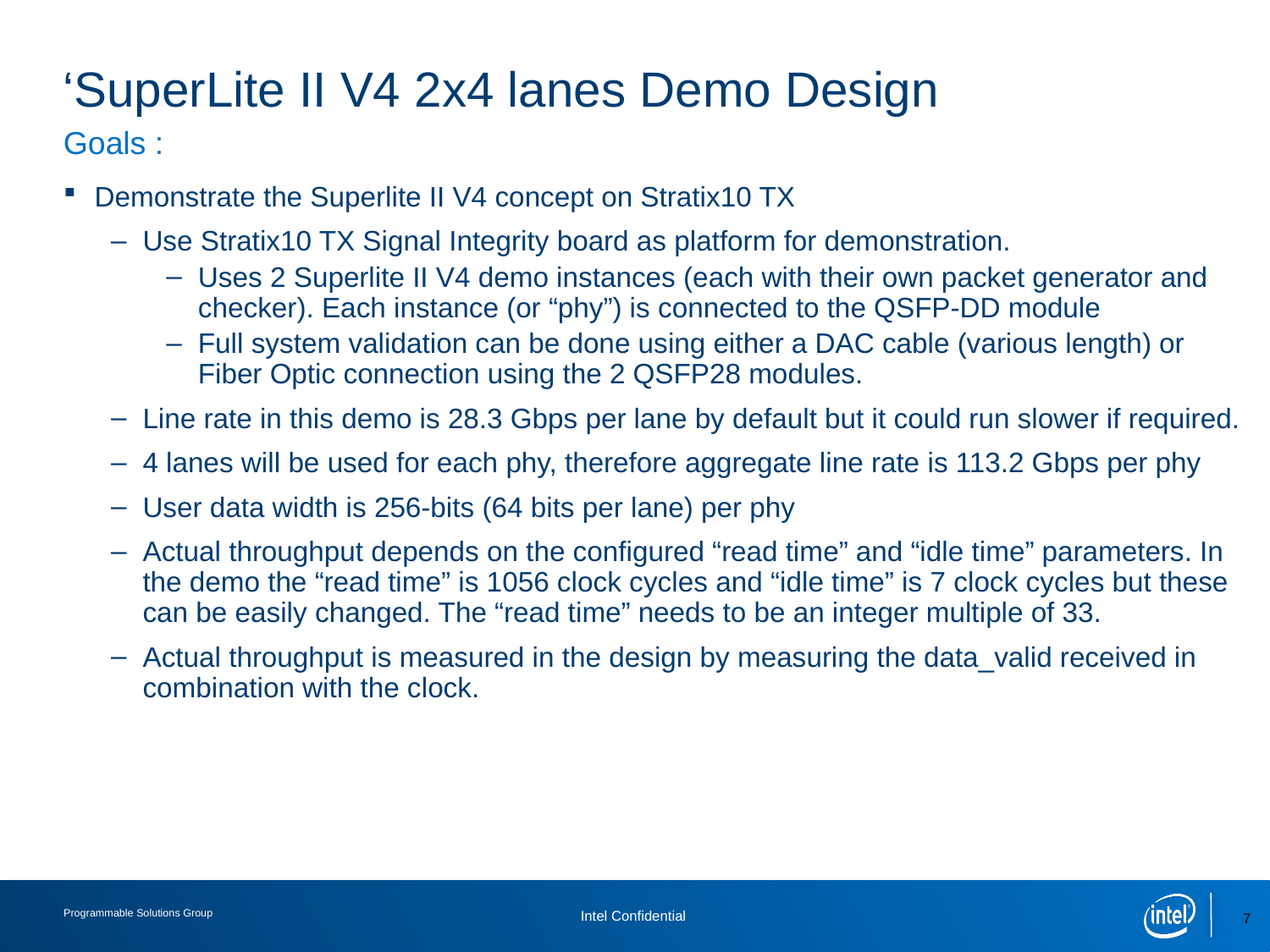

# ‘SuperLite II V4 2x4 lanes Demo Design
Goals :
Demonstrate the Superlite II V4 concept on Stratix10 TX
Use Stratix10 TX Signal Integrity board as platform for demonstration.
Uses 2 Superlite II V4 demo instances (each with their own packet generator and checker). Each instance (or “phy”) is connected to the QSFP-DD module
Full system validation can be done using either a DAC cable (various length) or Fiber Optic connection using the 2 QSFP28 modules.
Line rate in this demo is 28.3 Gbps per lane by default but it could run slower if required.
4 lanes will be used for each phy, therefore aggregate line rate is 113.2 Gbps per phy
User data width is 256-bits (64 bits per lane) per phy
Actual throughput depends on the configured “read time” and “idle time” parameters. In the demo the “read time” is 1056 clock cycles and “idle time” is 7 clock cycles but these can be easily changed. The “read time” needs to be an integer multiple of 33.
Actual throughput is measured in the design by measuring the data_valid received in combination with the clock.
7